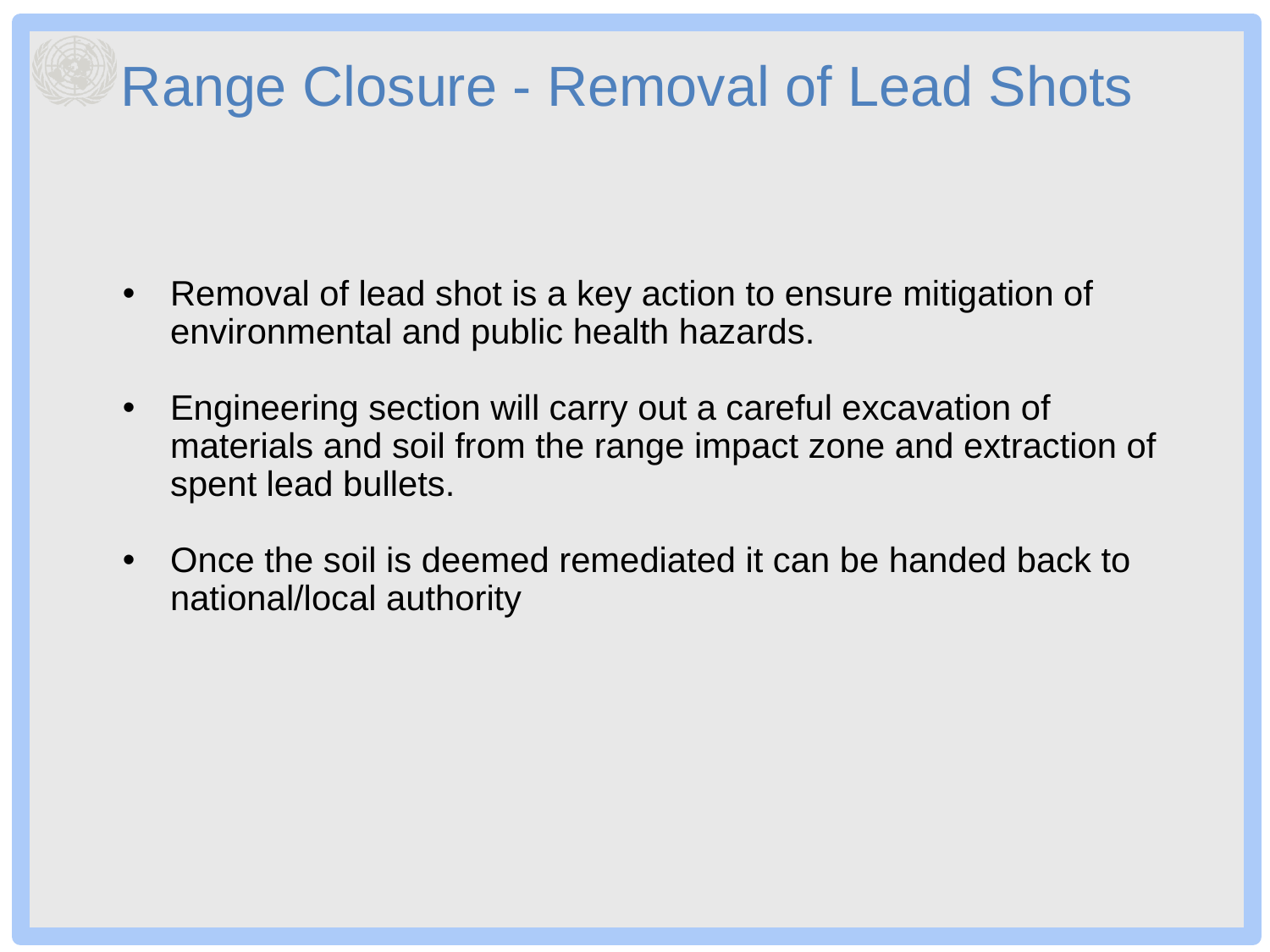

# Range Closure - Removal of Lead Shots
Removal of lead shot is a key action to ensure mitigation of environmental and public health hazards.

Engineering section will carry out a careful excavation of materials and soil from the range impact zone and extraction of spent lead bullets.

Once the soil is deemed remediated it can be handed back to national/local authority